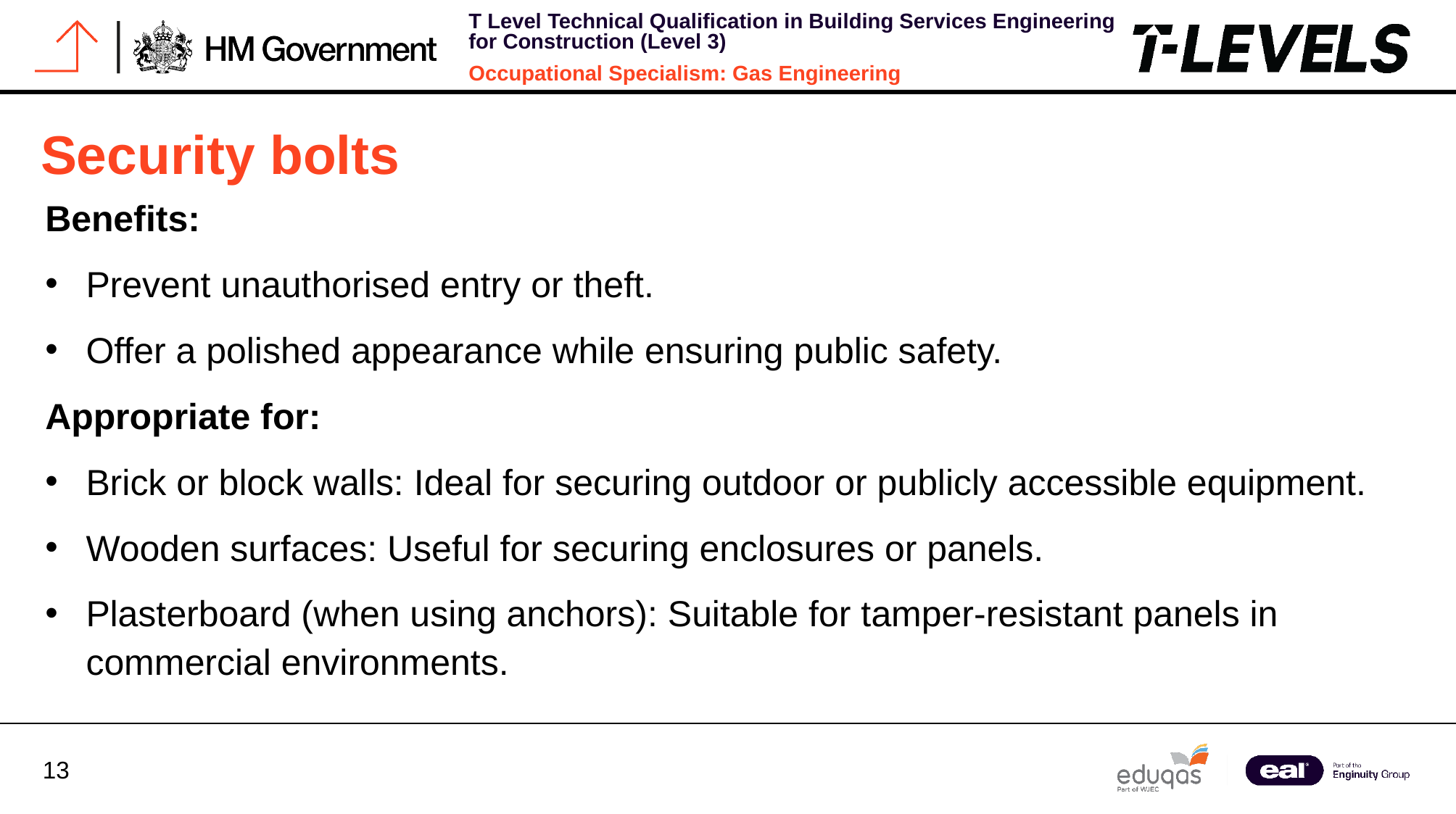

# Security bolts
Benefits:
Prevent unauthorised entry or theft.
Offer a polished appearance while ensuring public safety.
Appropriate for:
Brick or block walls: Ideal for securing outdoor or publicly accessible equipment.
Wooden surfaces: Useful for securing enclosures or panels.
Plasterboard (when using anchors): Suitable for tamper-resistant panels in commercial environments.